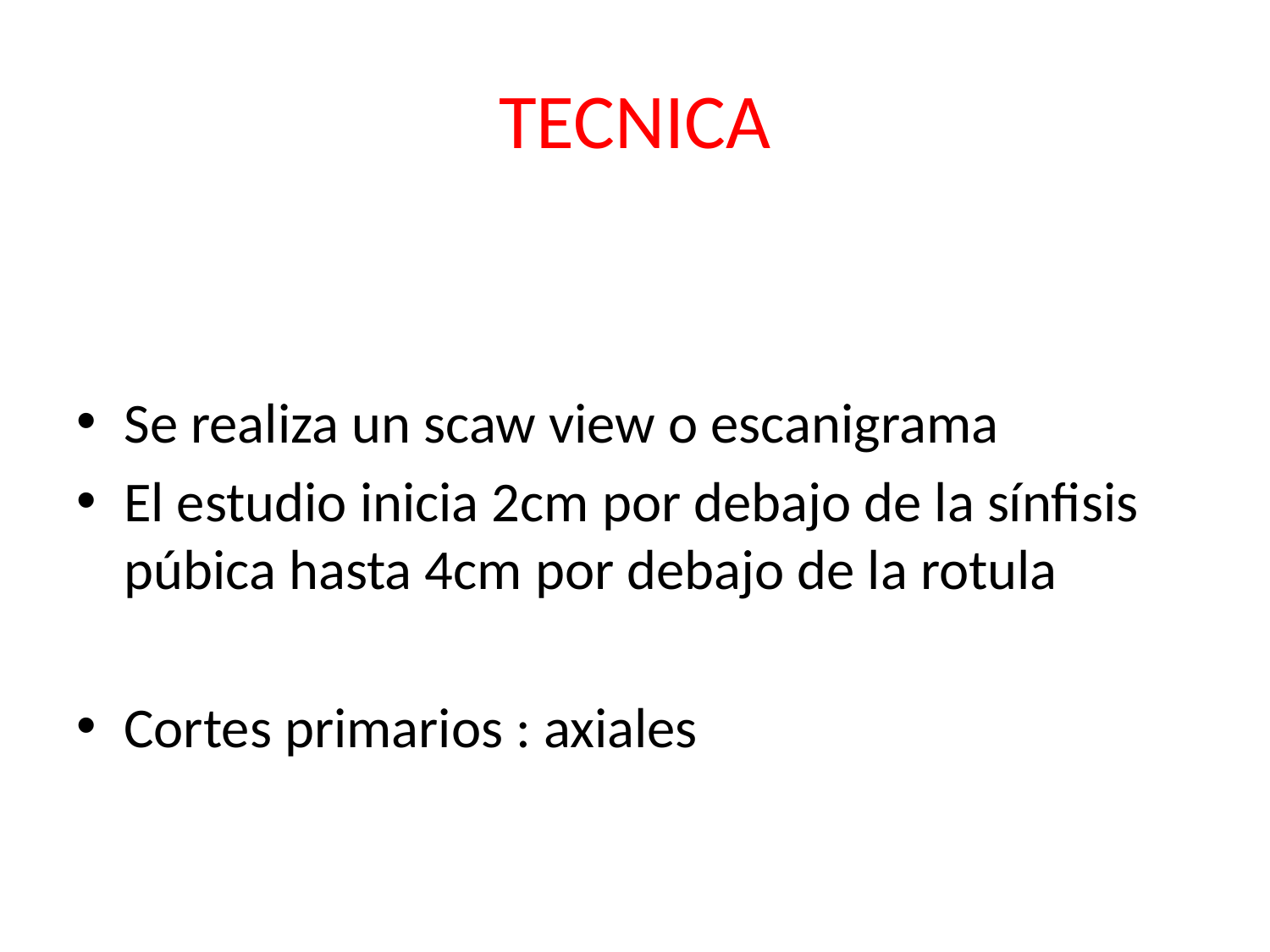

# TECNICA

Se realiza un scaw view o escanigrama
El estudio inicia 2cm por debajo de la sínfisis púbica hasta 4cm por debajo de la rotula

Cortes primarios : axiales